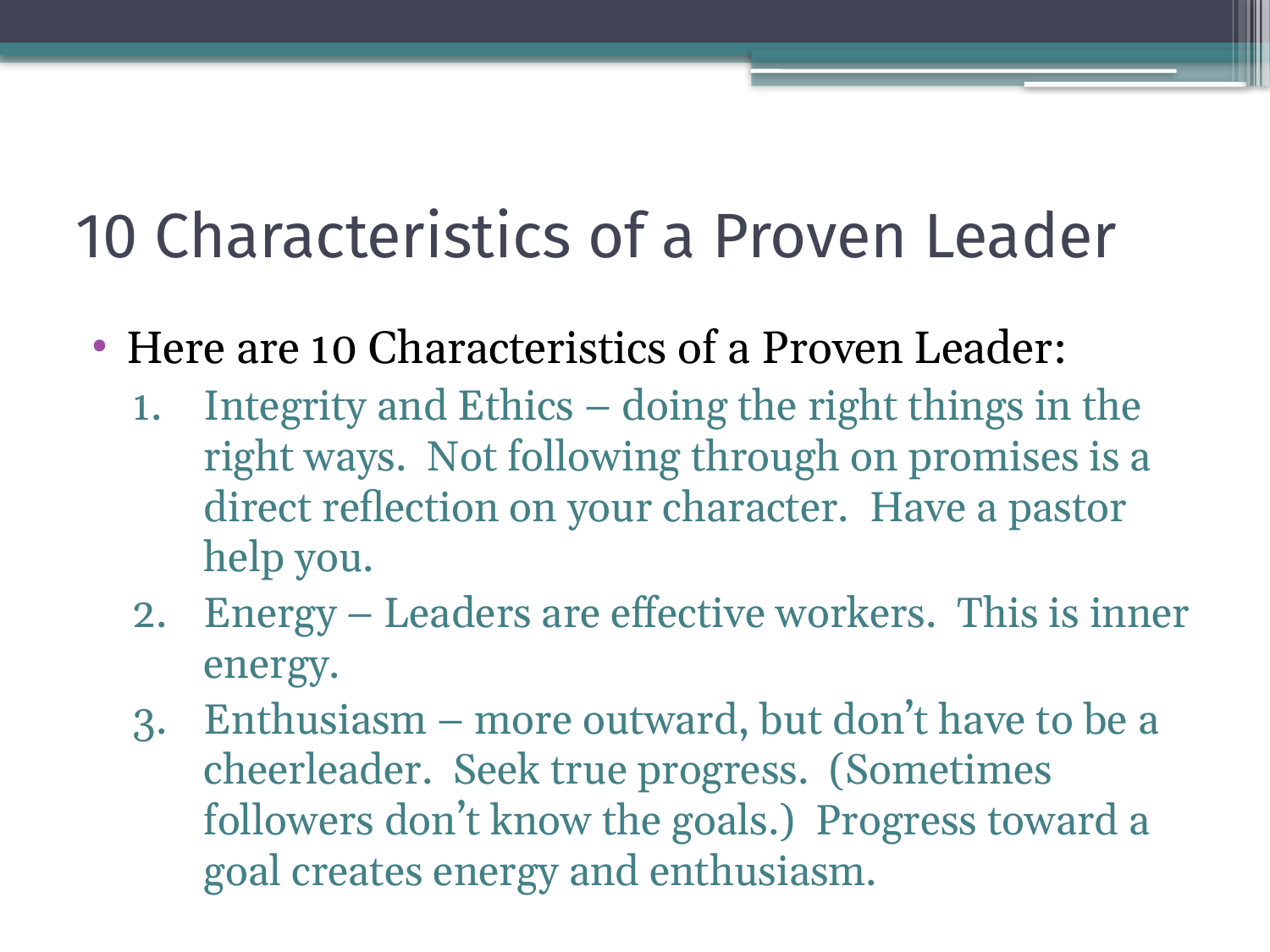

# 10 Characteristics of a Proven Leader
Here are 10 Characteristics of a Proven Leader:
Integrity and Ethics – doing the right things in the right ways.  Not following through on promises is a direct reflection on your character.  Have a pastor help you.
Energy – Leaders are effective workers.  This is inner energy.
Enthusiasm – more outward, but don’t have to be a cheerleader.  Seek true progress.  (Sometimes followers don’t know the goals.)  Progress toward a goal creates energy and enthusiasm.